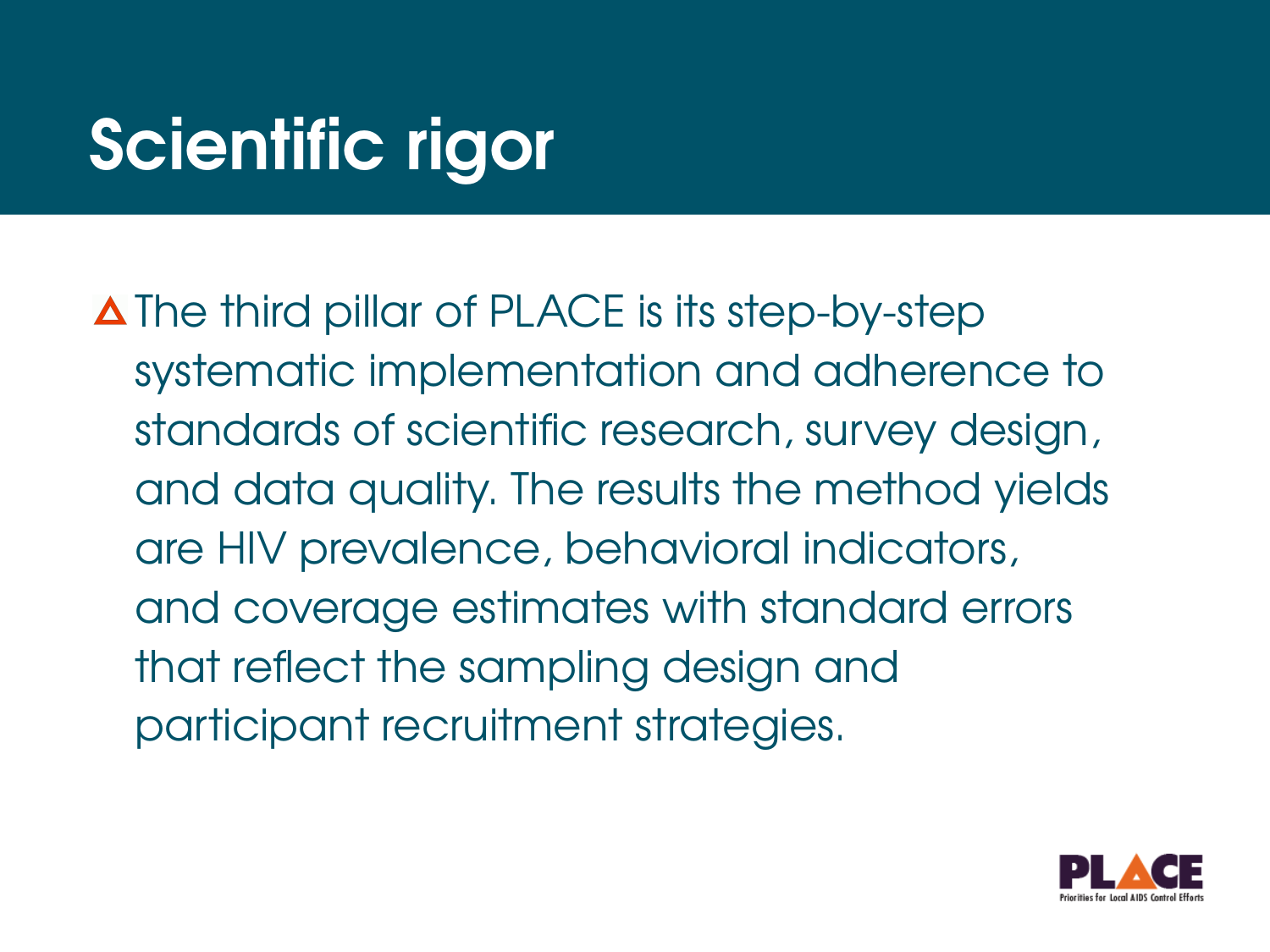

# Scientific rigor
The third pillar of PLACE is its step-by-step systematic implementation and adherence to standards of scientific research, survey design, and data quality. The results the method yields are HIV prevalence, behavioral indicators, and coverage estimates with standard errors that reflect the sampling design and participant recruitment strategies.